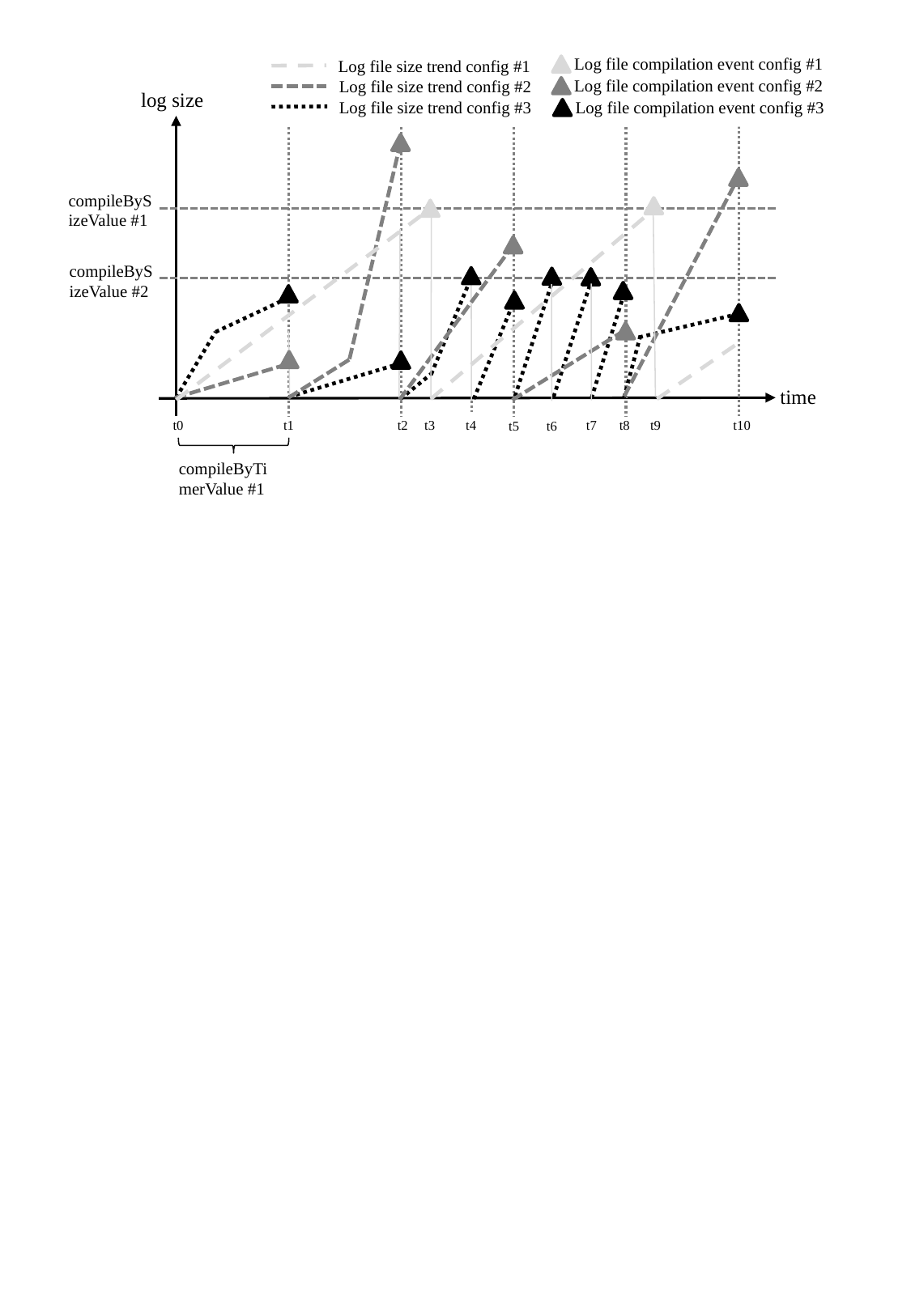

Log file compilation event config #1
Log file size trend config #1

Log file compilation event config #2
Log file size trend config #2

log size
Log file size trend config #3
Log file compilation event config #3

compileBySizeValue #1

compileBySizeValue #2

time

t0
t1
t10
t4
t7
t8
t9
t3
t2
t5
t6
compileByTimerValue #1